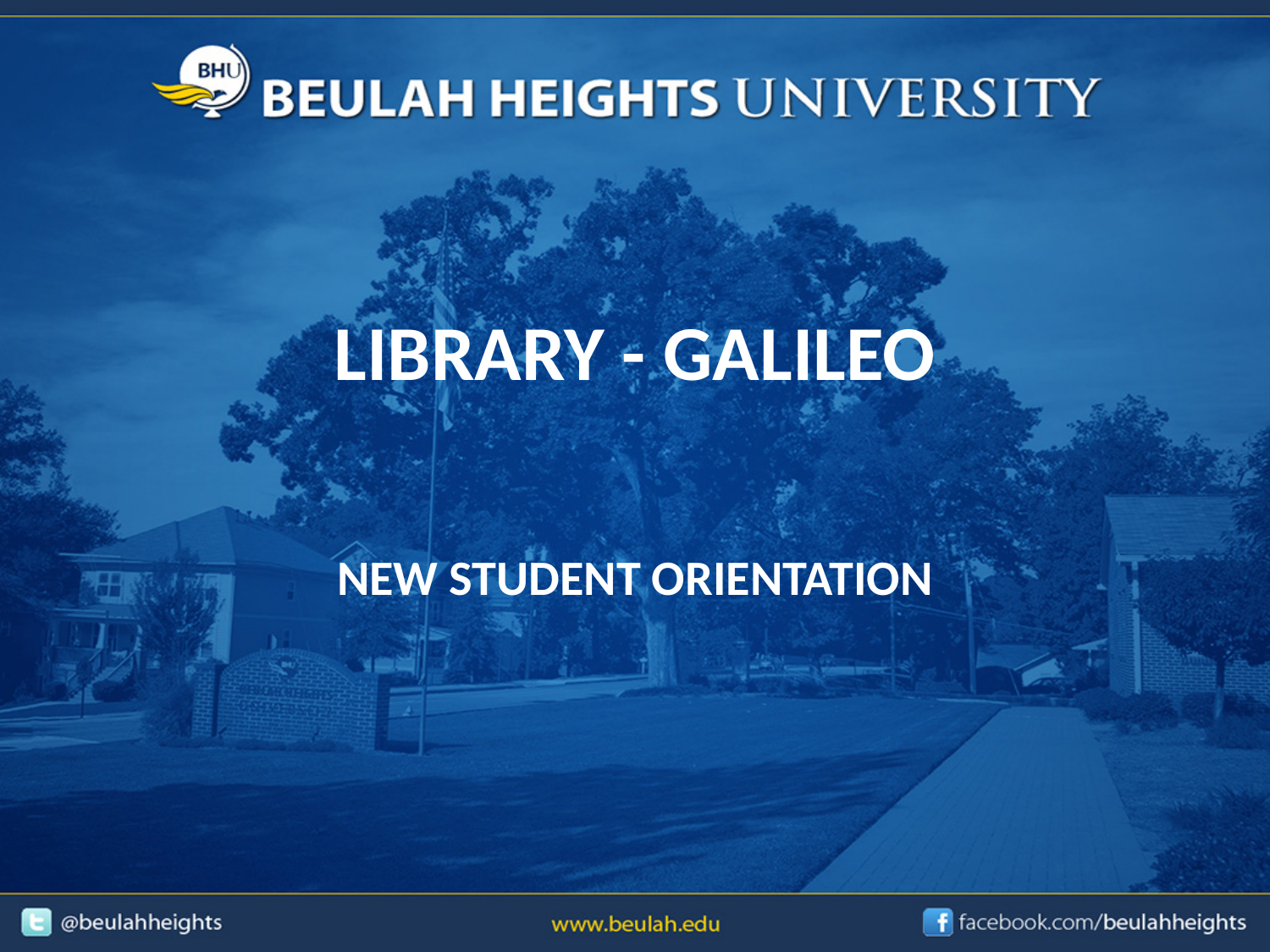

# LIBRARY - GALILEO
NEW STUDENT ORIENTATION